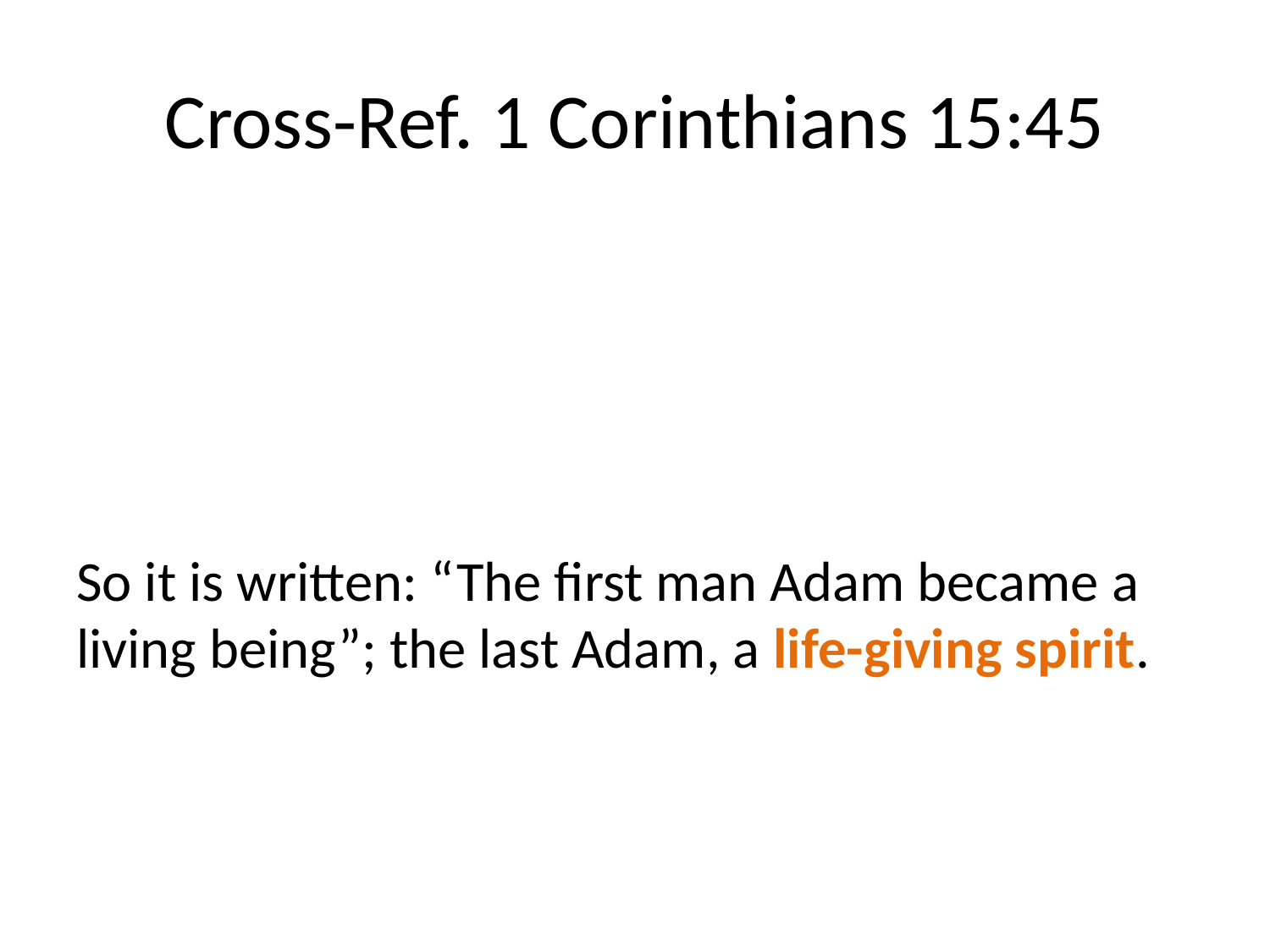

# Cross-Ref. 1 Corinthians 15:45

So it is written: “The first man Adam became a living being”; the last Adam, a life-giving spirit.